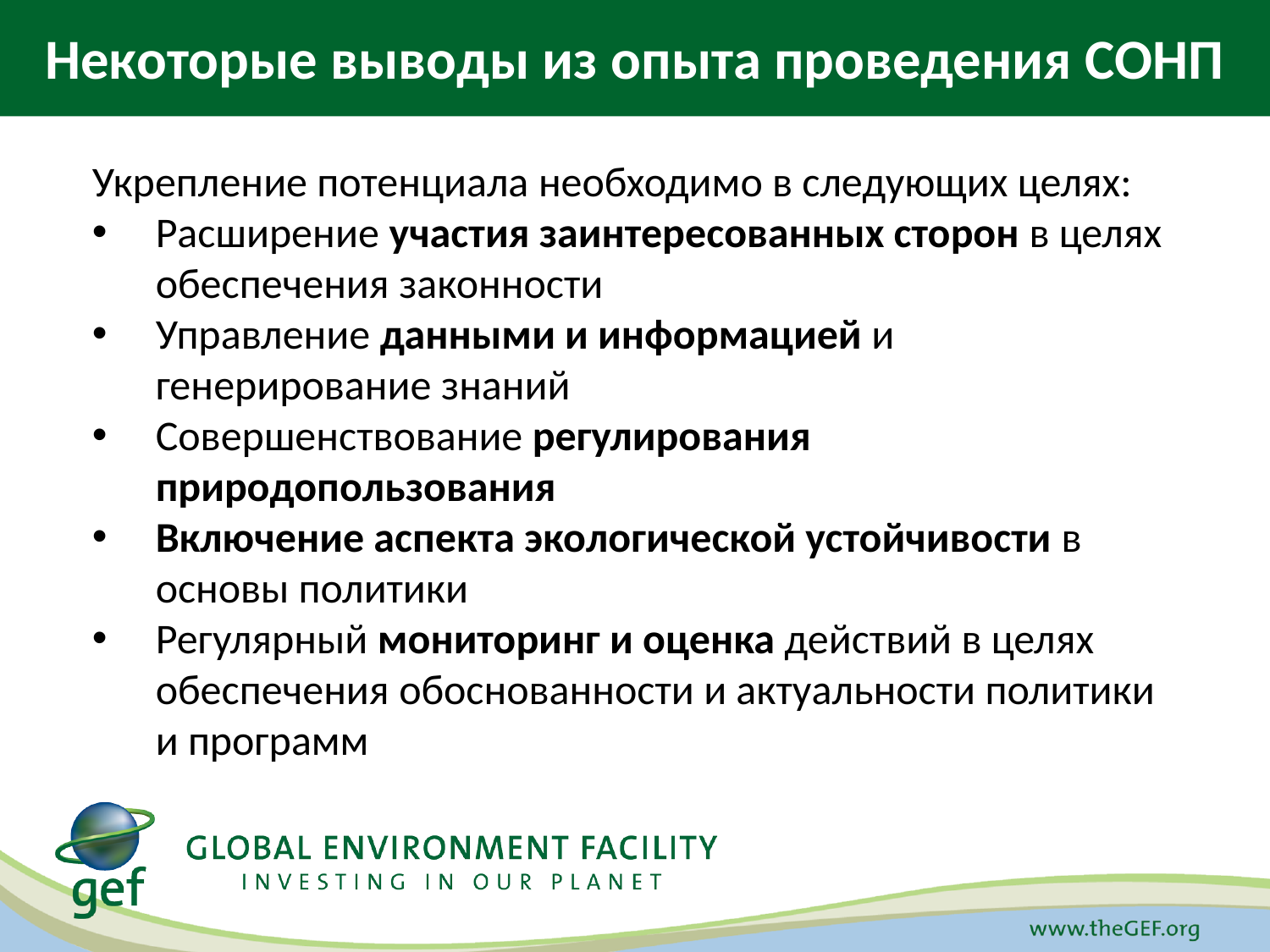

Некоторые выводы из опыта проведения СОНП
Укрепление потенциала необходимо в следующих целях:
Расширение участия заинтересованных сторон в целях обеспечения законности
Управление данными и информацией и генерирование знаний
Совершенствование регулирования природопользования
Включение аспекта экологической устойчивости в основы политики
Регулярный мониторинг и оценка действий в целях обеспечения обоснованности и актуальности политики и программ